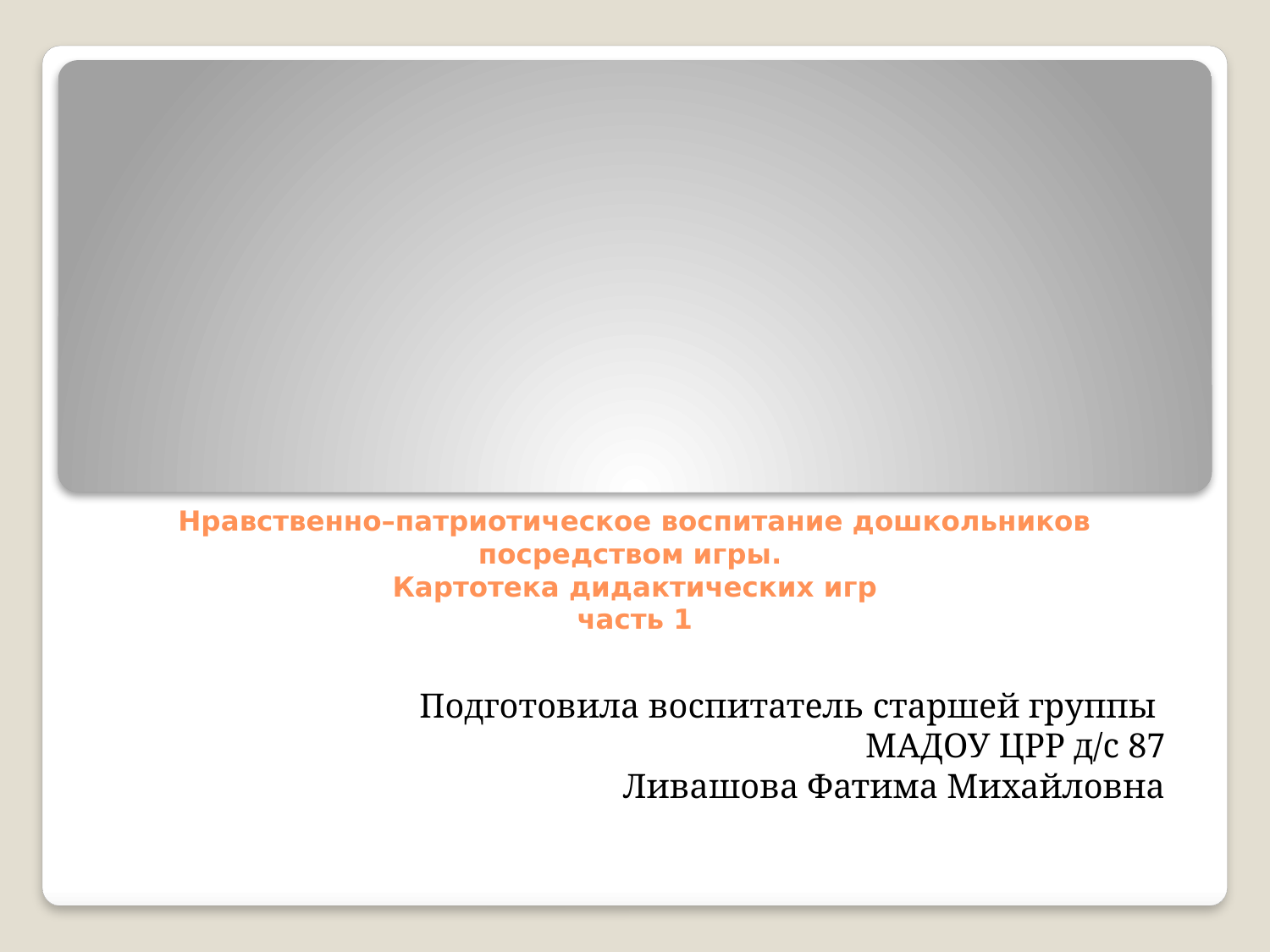

# Нравственно–патриотическое воспитание дошкольников посредством игры. Картотека дидактических игр часть 1
Подготовила воспитатель старшей группы
МАДОУ ЦРР д/с 87
Ливашова Фатима Михайловна